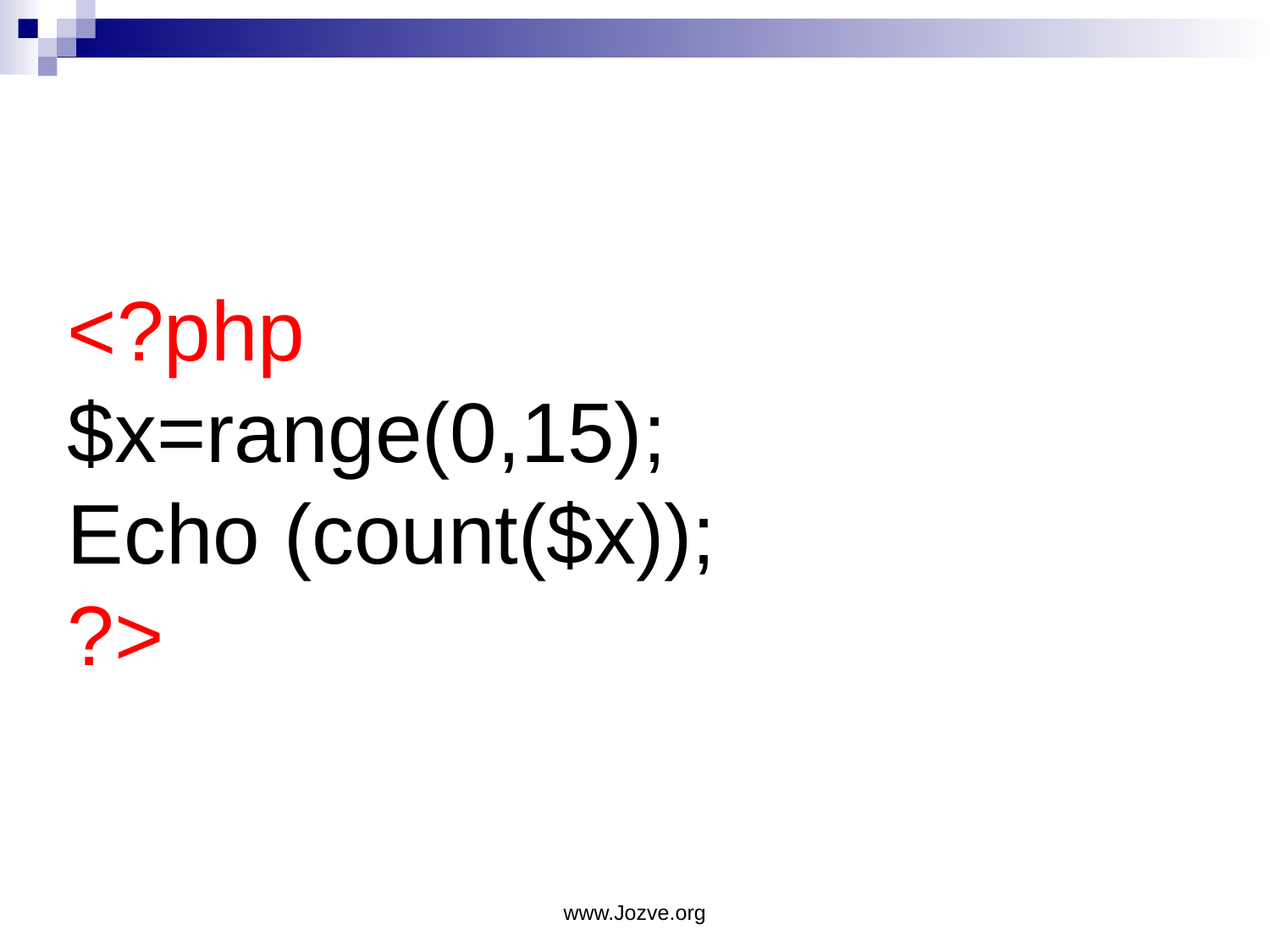

# <?php $x=range(0,15); Echo (count($x)); ?>
www.Jozve.org